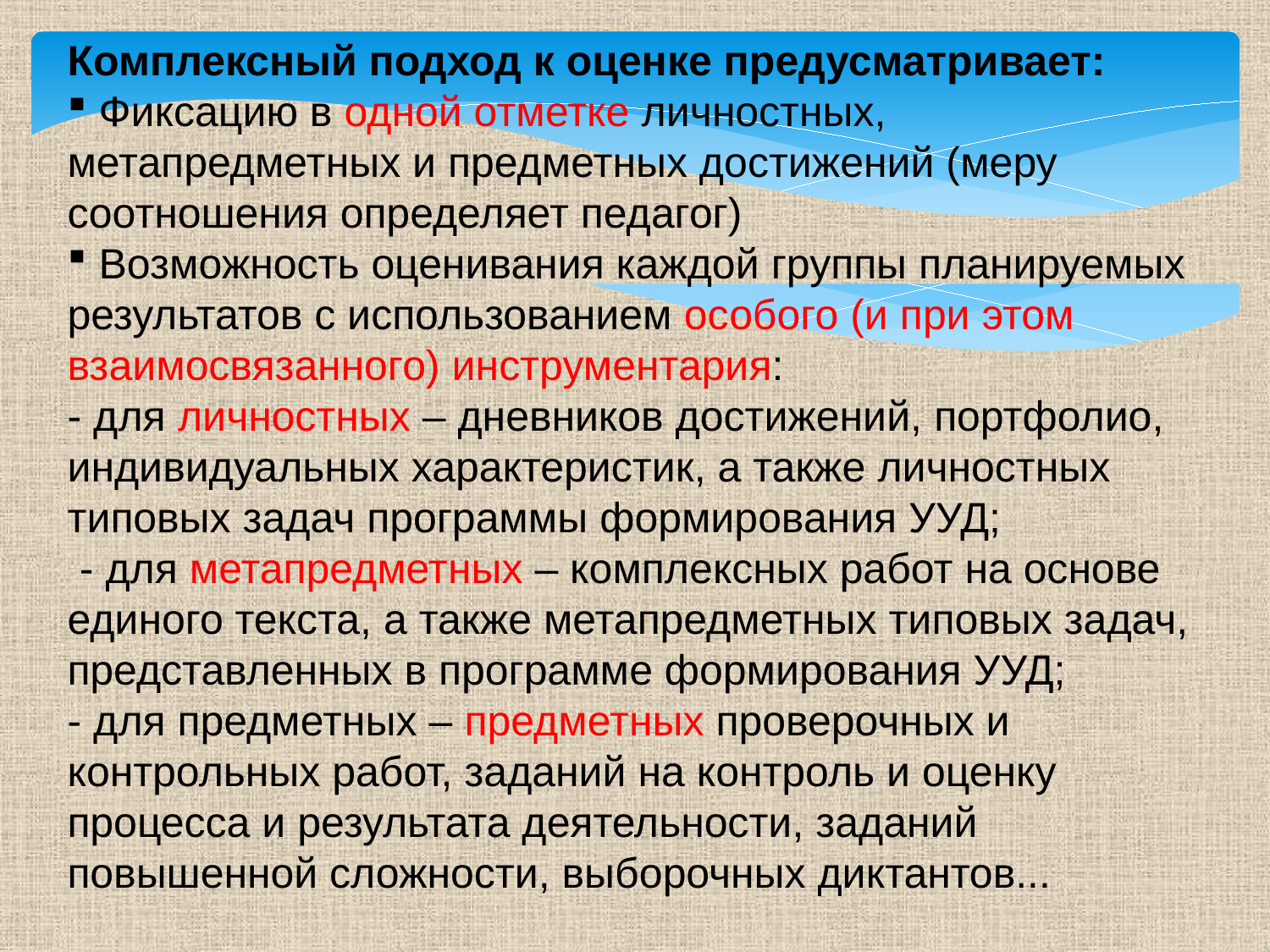

Комплексный подход к оценке предусматривает:
 Фиксацию в одной отметке личностных, метапредметных и предметных достижений (меру соотношения определяет педагог)
 Возможность оценивания каждой группы планируемых результатов с использованием особого (и при этом взаимосвязанного) инструментария:
- для личностных – дневников достижений, портфолио, индивидуальных характеристик, а также личностных типовых задач программы формирования УУД;
 - для метапредметных – комплексных работ на основе единого текста, а также метапредметных типовых задач, представленных в программе формирования УУД;
- для предметных – предметных проверочных и контрольных работ, заданий на контроль и оценку процесса и результата деятельности, заданий повышенной сложности, выборочных диктантов...